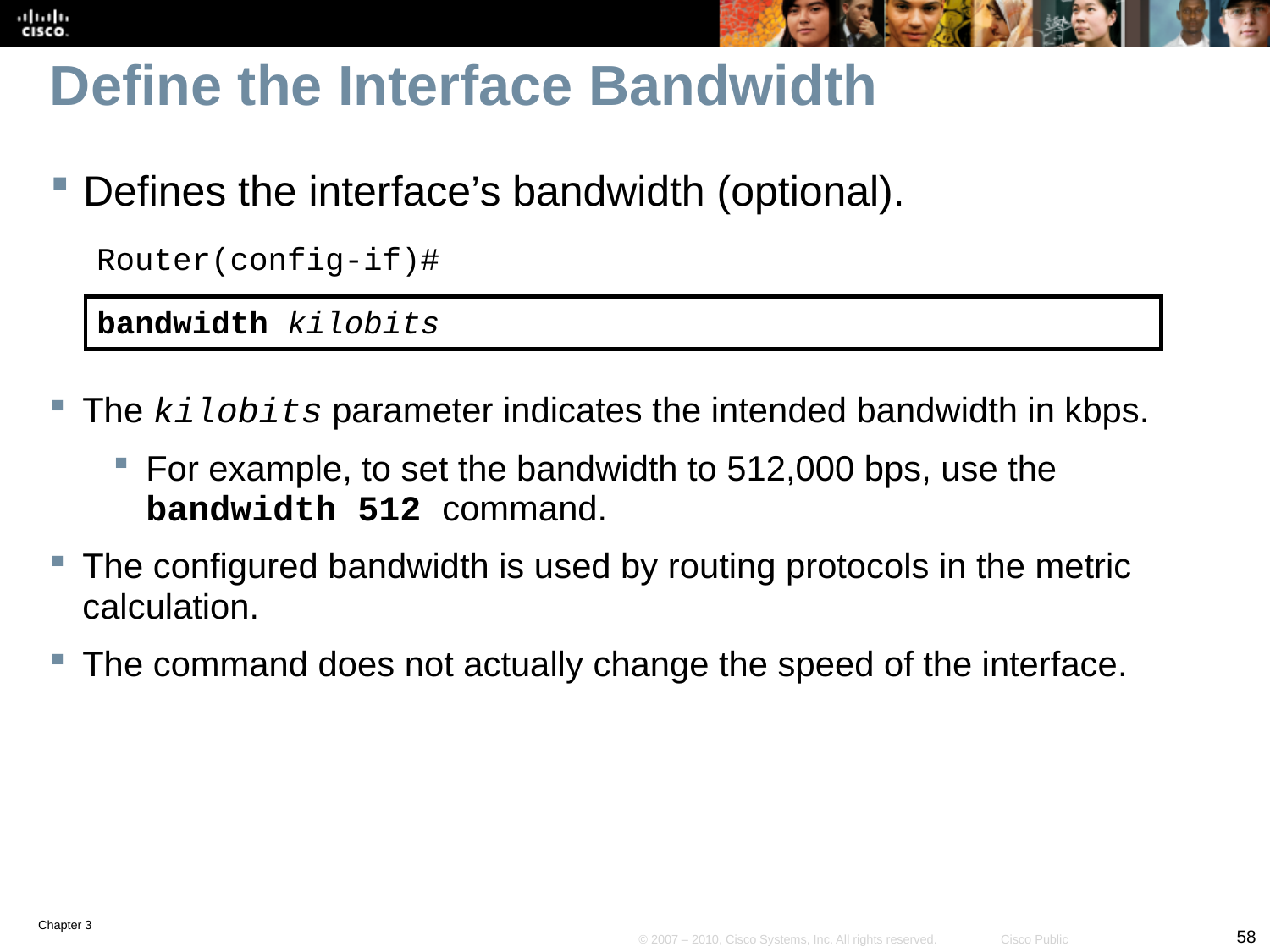

# Define the Interface Bandwidth
Defines the interface’s bandwidth (optional).

Router(config-if)#
bandwidth kilobits
The kilobits parameter indicates the intended bandwidth in kbps.
For example, to set the bandwidth to 512,000 bps, use the bandwidth 512 command.
The configured bandwidth is used by routing protocols in the metric calculation.
The command does not actually change the speed of the interface.